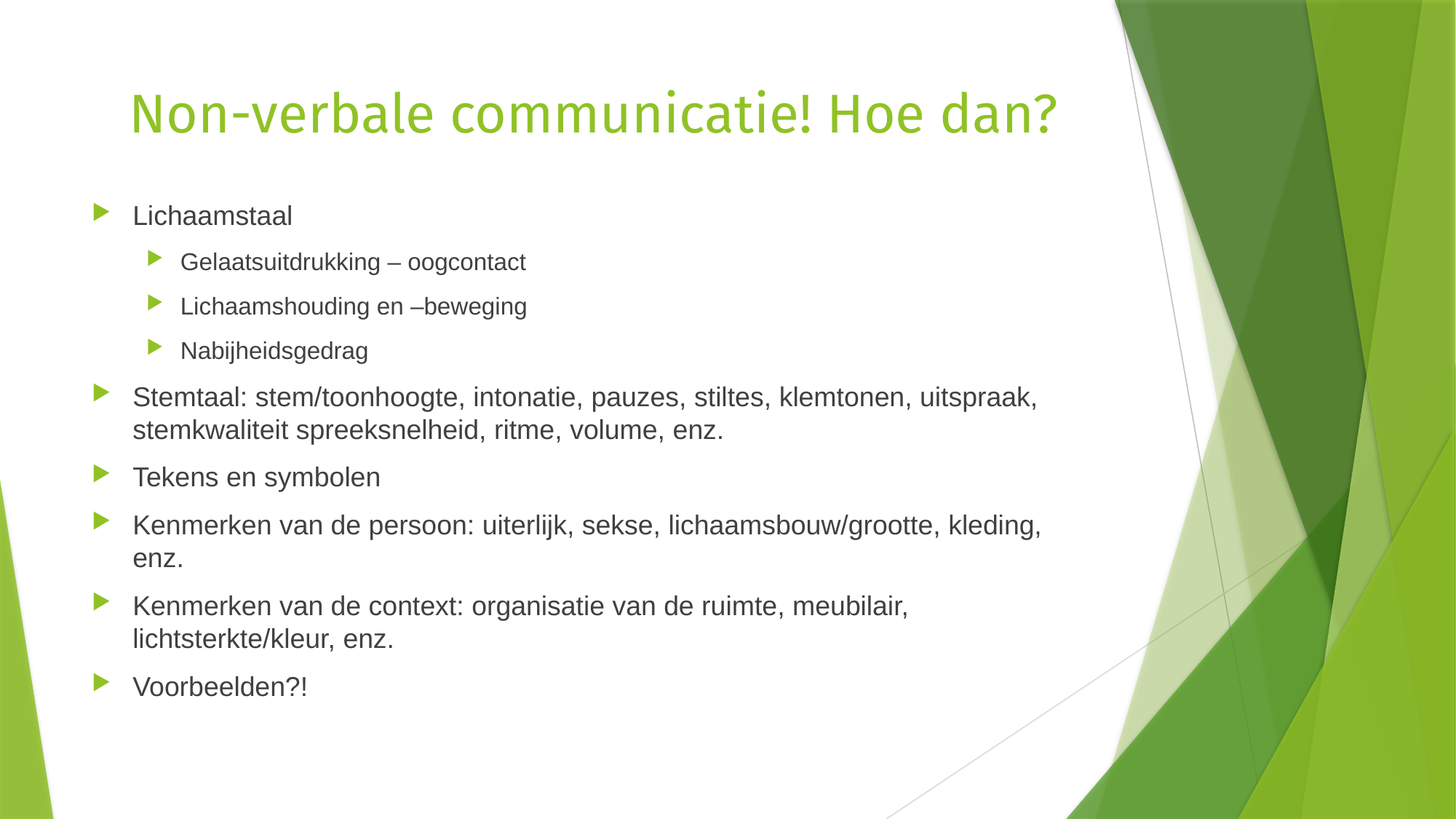

# Non-verbale communicatie! Hoe dan?
Lichaamstaal
Gelaatsuitdrukking – oogcontact
Lichaamshouding en –beweging
Nabijheidsgedrag
Stemtaal: stem/toonhoogte, intonatie, pauzes, stiltes, klemtonen, uitspraak, stemkwaliteit spreeksnelheid, ritme, volume, enz.
Tekens en symbolen
Kenmerken van de persoon: uiterlijk, sekse, lichaamsbouw/grootte, kleding, enz.
Kenmerken van de context: organisatie van de ruimte, meubilair, lichtsterkte/kleur, enz.
Voorbeelden?!